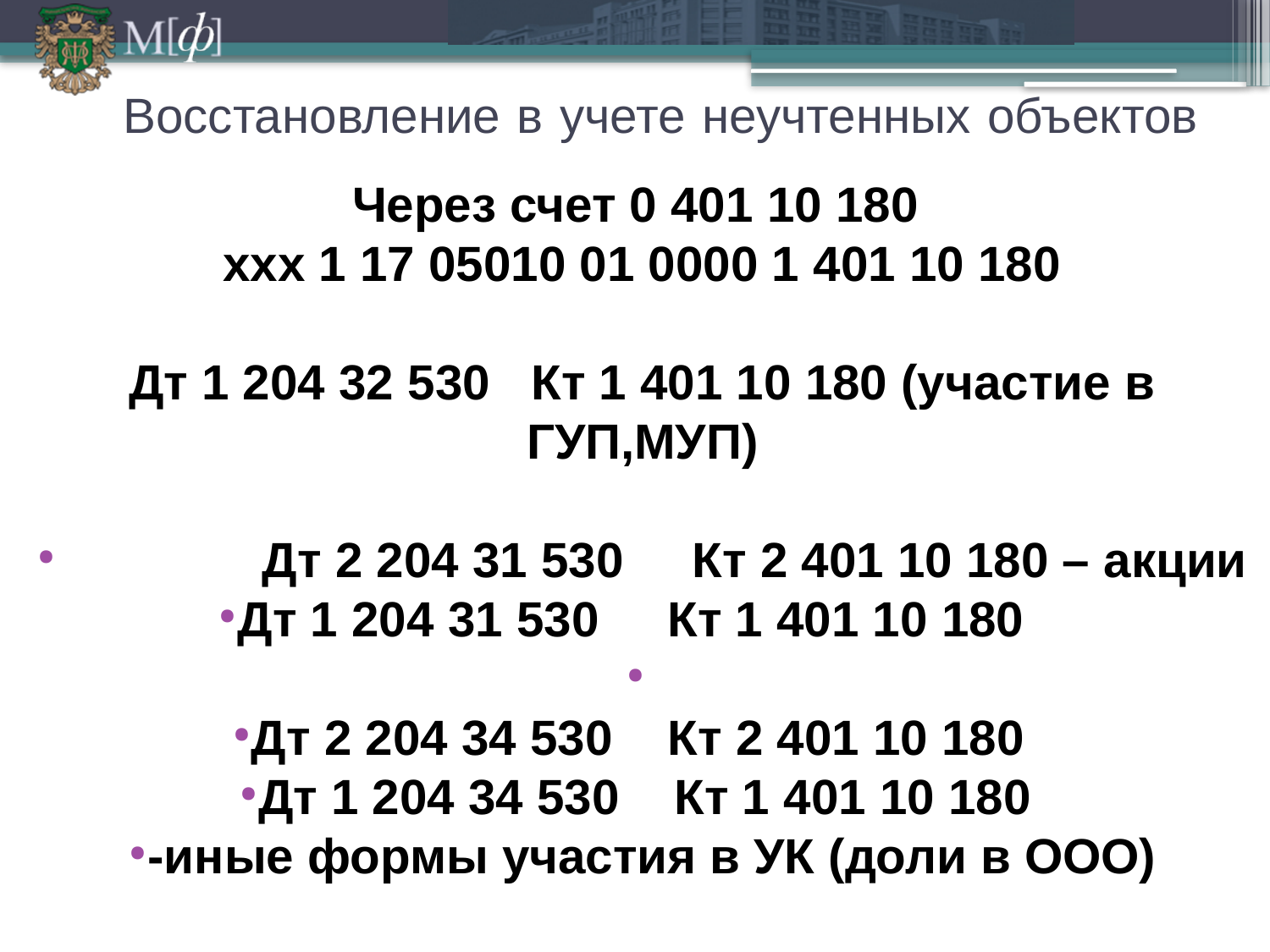

# Восстановление в учете неучтенных объектов
Через счет 0 401 10 180
ххх 1 17 05010 01 0000 1 401 10 180

Дт 1 204 32 530   Кт 1 401 10 180 (участие в ГУП,МУП)

               Дт 2 204 31 530     Кт 2 401 10 180 – акции
Дт 1 204 31 530     Кт 1 401 10 180

Дт 2 204 34 530    Кт 2 401 10 180
Дт 1 204 34 530    Кт 1 401 10 180
-иные формы участия в УК (доли в ООО)